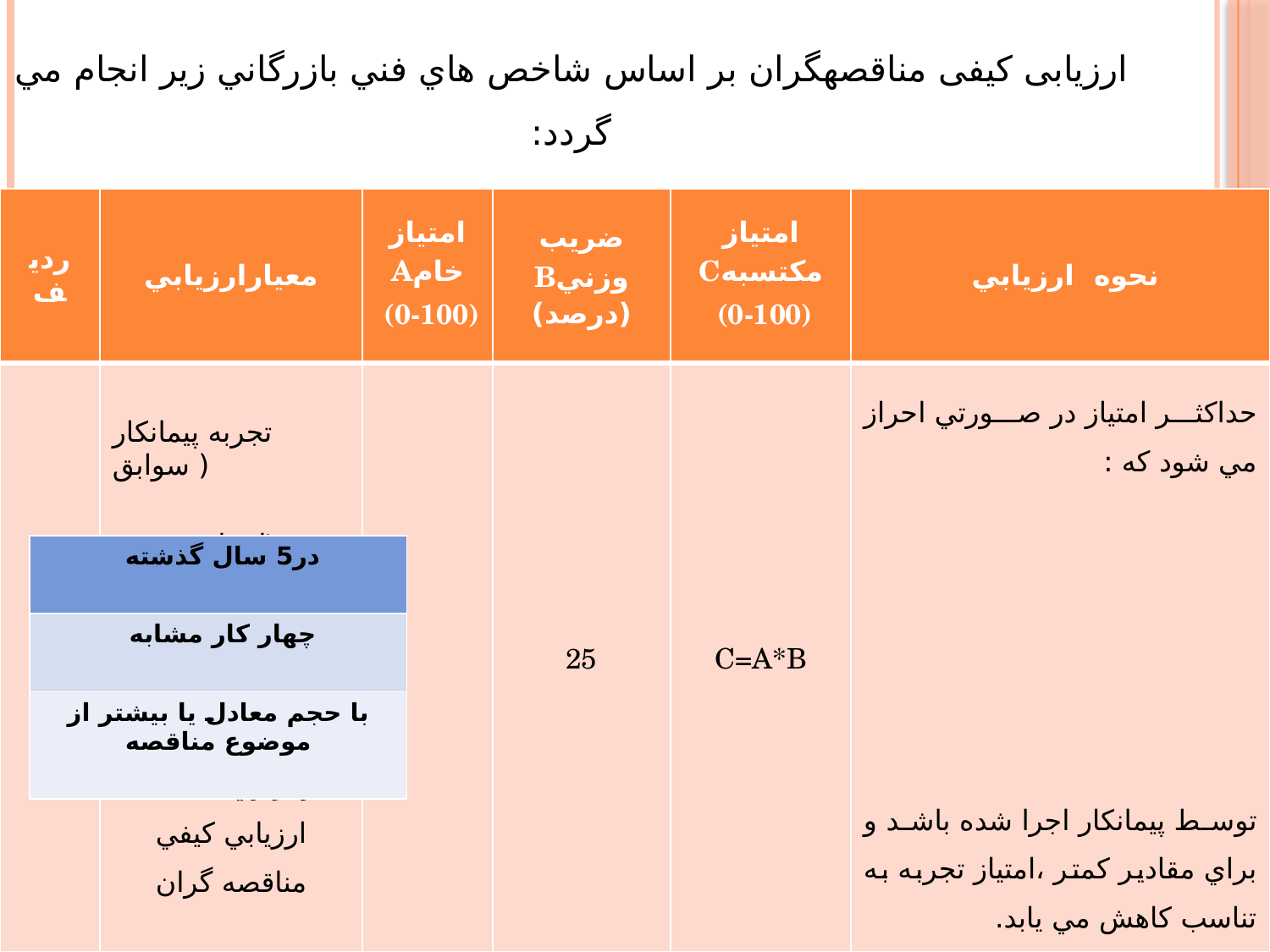

# ارزیابی کیفی مناقصه‏گران بر اساس شاخص هاي فني بازرگاني زير انجام مي گردد:
| رديف | معيارارزيابي | امتياز خامA (0-100) | ضريب وزنيB (درصد) | امتياز مكتسبهC (0-100) | نحوه ارزيابي |
| --- | --- | --- | --- | --- | --- |
| 1 | تجربه پيمانكار ( سوابق اجرايي) ماده 17 آيين نامه اجرايي بند ”ج“ماده (12)قانون برگزاري مناقصه ارزيابي كيفي مناقصه گران |  | 25 | C=A\*B | حداكثر امتياز در صورتي احراز مي شود كه : توسط پيمانكار اجرا شده باشد و براي مقادير كمتر ،امتياز تجربه به تناسب كاهش مي يابد. |
| در5 سال گذشته |
| --- |
| چهار كار مشابه |
| با حجم معادل يا بيشتر از موضوع مناقصه |